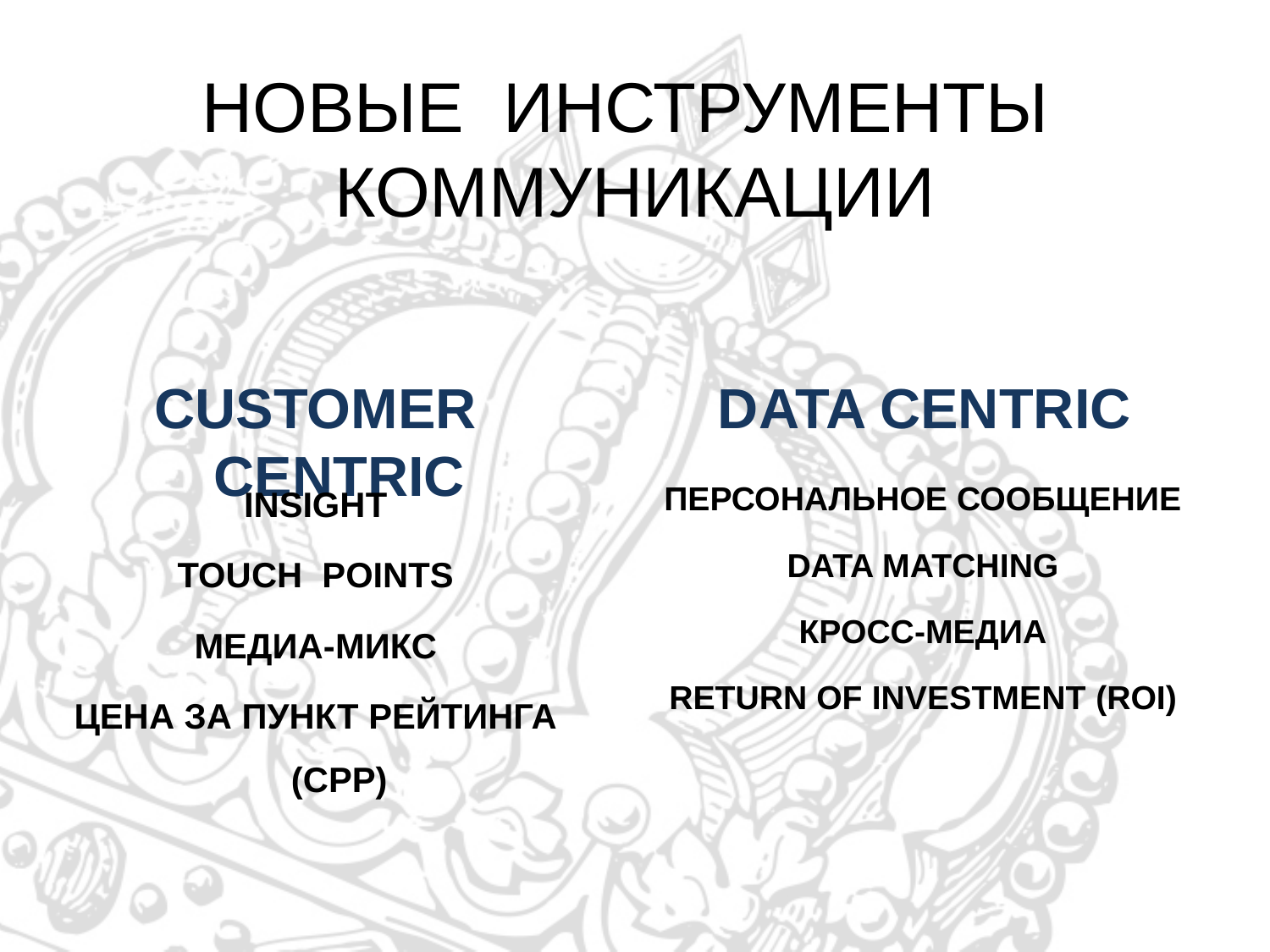

# НОВЫЕ  ИНСТРУМЕНТЫ  КОММУНИКАЦИИ
CUSTOMER CENTRIC
DATA CENTRIC
ПЕРСОНАЛЬНОЕ СООБЩЕНИЕ
DATA MATCHING
КРОСС-МЕДИА
RETURN OF INVESTMENT (ROI)
INSIGHT
TOUCH  POINTS
МЕДИА-МИКС
ЦЕНА ЗА ПУНКТ РЕЙТИНГА (CPP)